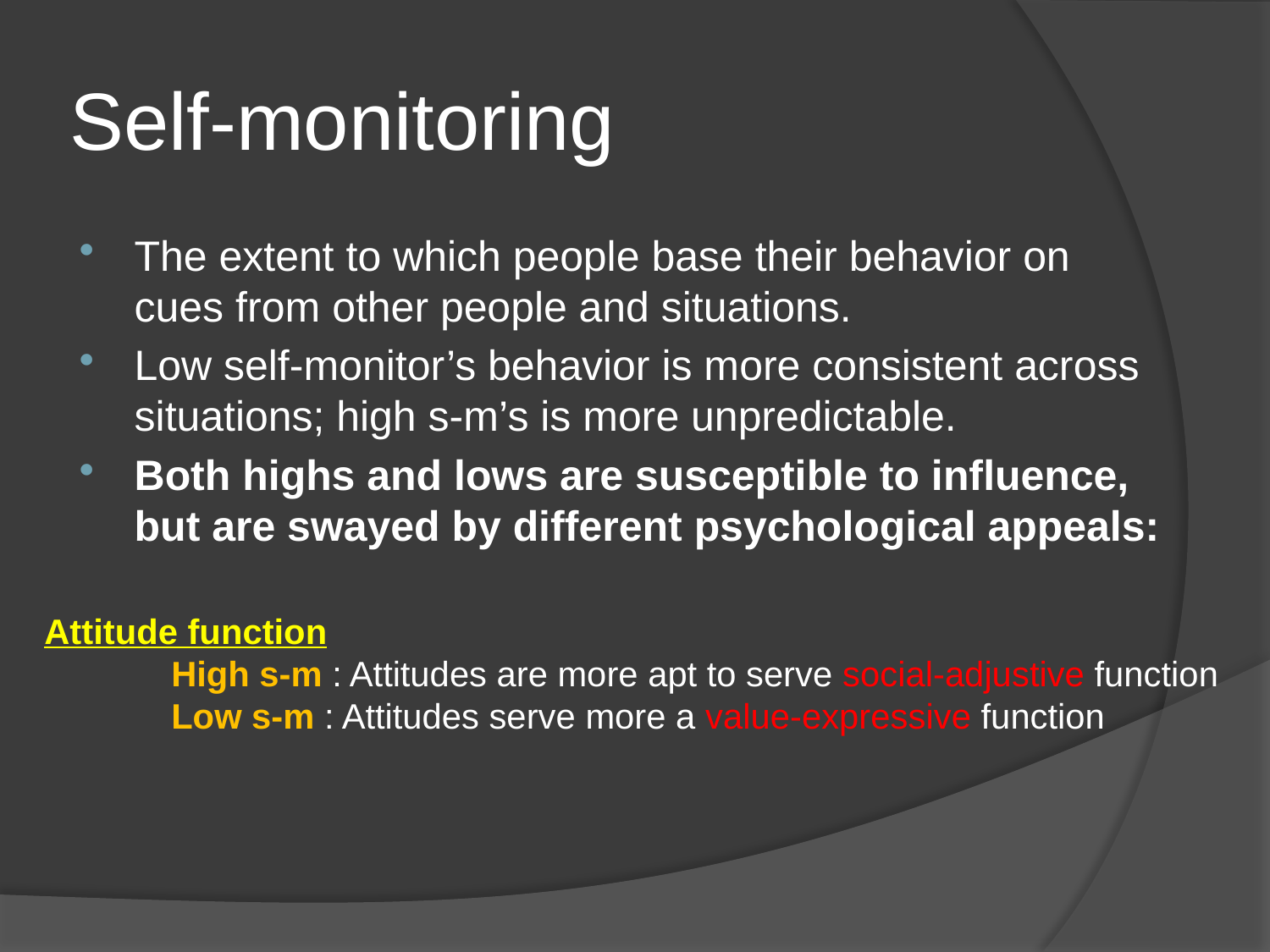

# Self-monitoring
The extent to which people base their behavior on cues from other people and situations.
Low self-monitor’s behavior is more consistent across situations; high s-m’s is more unpredictable.
Both highs and lows are susceptible to influence, but are swayed by different psychological appeals:
Attitude function
	High s-m : Attitudes are more apt to serve social-adjustive function
	Low s-m : Attitudes serve more a value-expressive function